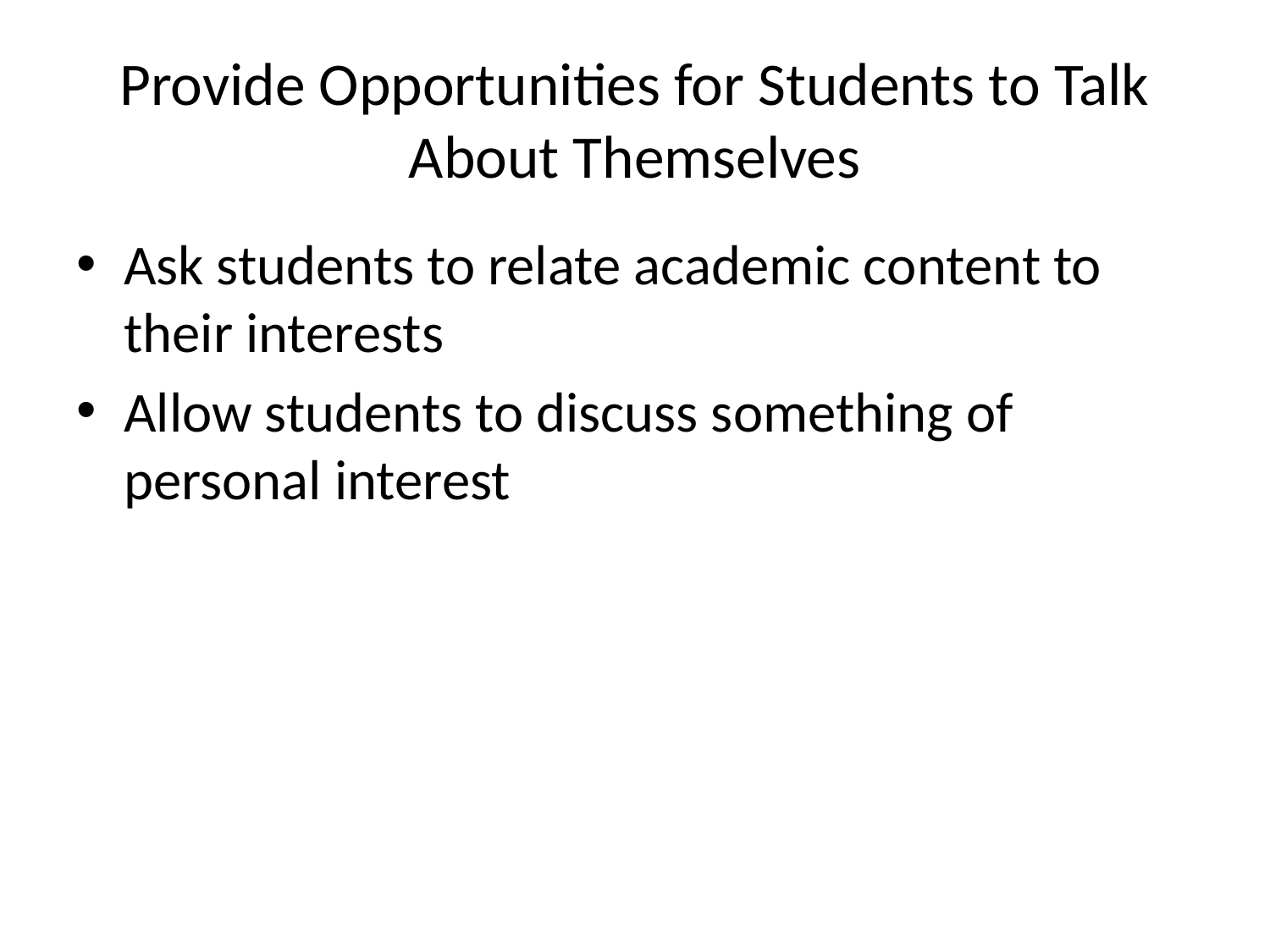

# Provide Opportunities for Students to Talk About Themselves
Ask students to relate academic content to their interests
Allow students to discuss something of personal interest